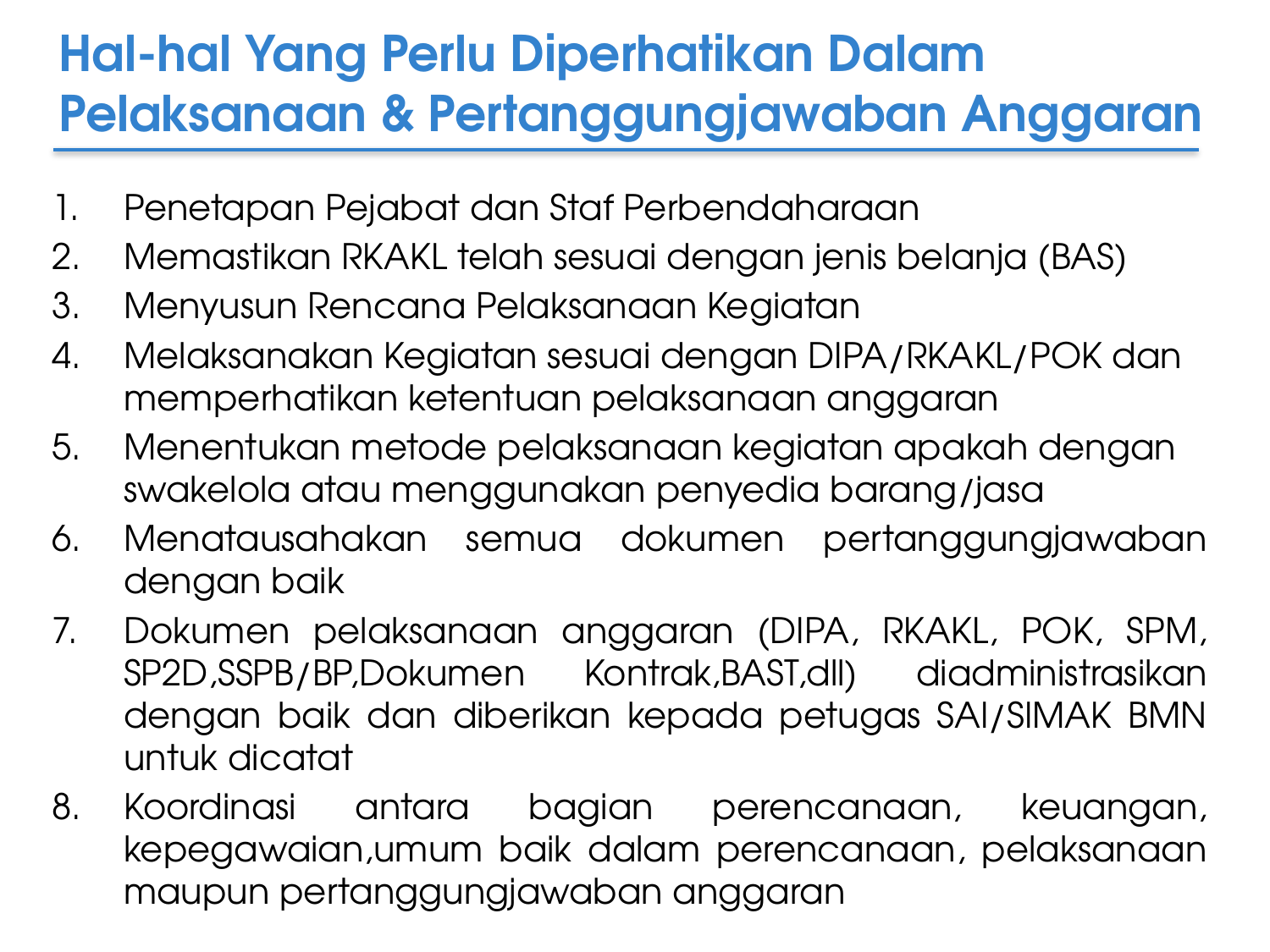

Hal-hal Yang Perlu Diperhatikan Dalam
Pelaksanaan & Pertanggungjawaban Anggaran
Penetapan Pejabat dan Staf Perbendaharaan
Memastikan RKAKL telah sesuai dengan jenis belanja (BAS)
Menyusun Rencana Pelaksanaan Kegiatan
Melaksanakan Kegiatan sesuai dengan DIPA/RKAKL/POK dan memperhatikan ketentuan pelaksanaan anggaran
Menentukan metode pelaksanaan kegiatan apakah dengan swakelola atau menggunakan penyedia barang/jasa
Menatausahakan semua dokumen pertanggungjawaban dengan baik
Dokumen pelaksanaan anggaran (DIPA, RKAKL, POK, SPM, SP2D,SSPB/BP,Dokumen Kontrak,BAST,dll) diadministrasikan dengan baik dan diberikan kepada petugas SAI/SIMAK BMN untuk dicatat
Koordinasi antara bagian perencanaan, keuangan, kepegawaian,umum baik dalam perencanaan, pelaksanaan maupun pertanggungjawaban anggaran